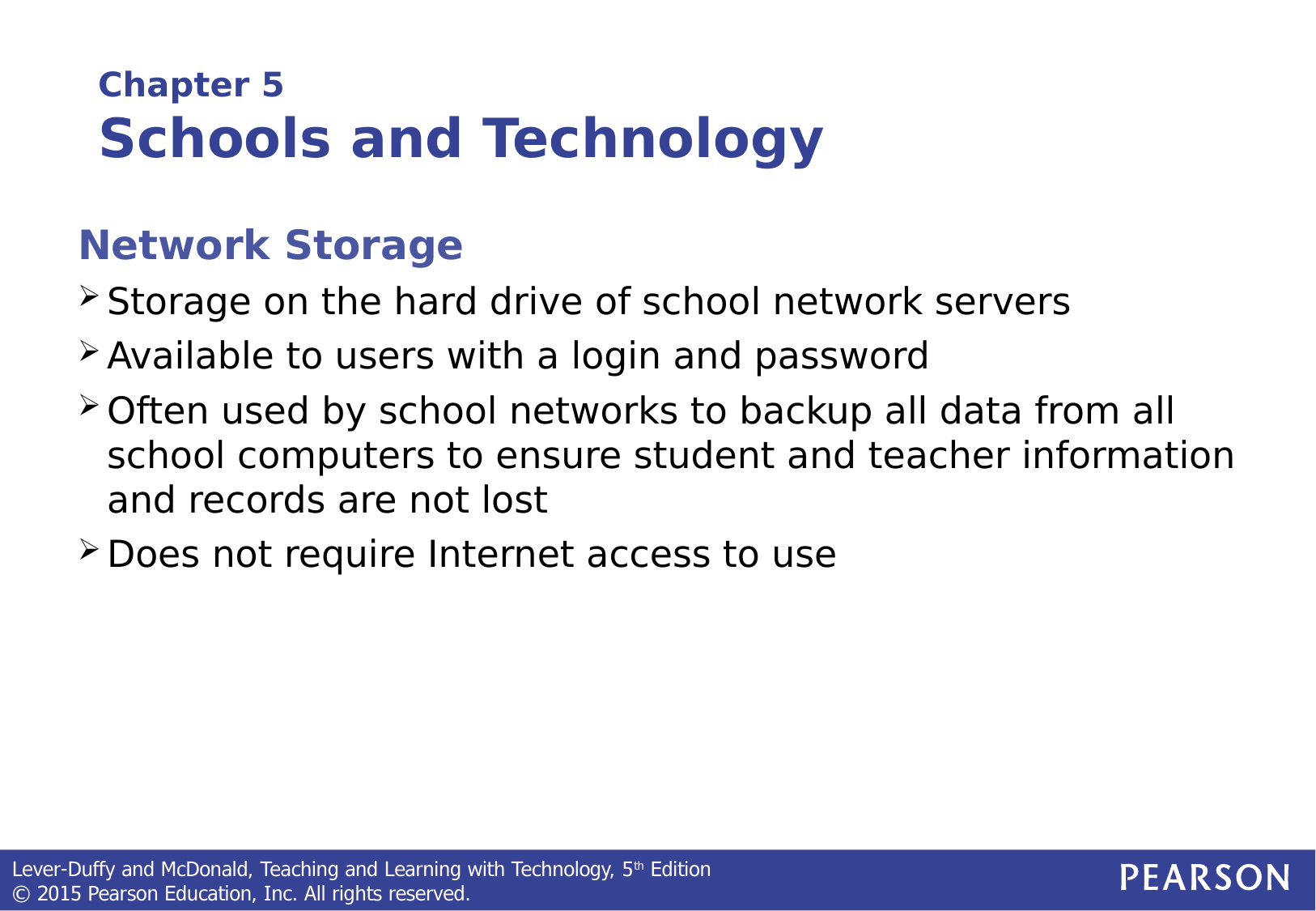

Chapter 5
Schools and Technology
Network Storage
Storage on the hard drive of school network servers
Available to users with a login and password
Often used by school networks to backup all data from all school computers to ensure student and teacher information and records are not lost
Does not require Internet access to use